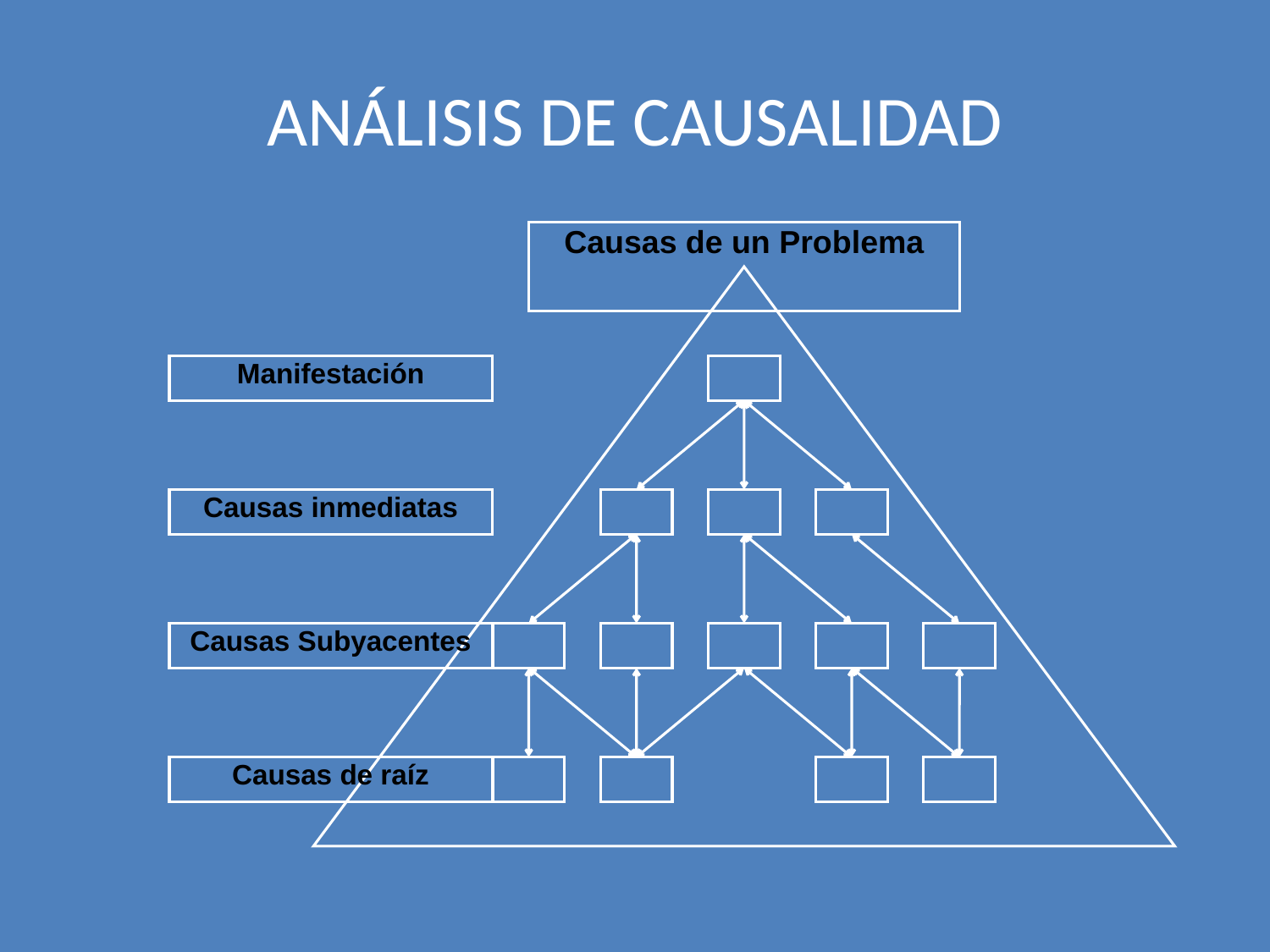

ANÁLISIS DE CAUSALIDAD
Causas de un Problema

Manifestación
Causas inmediatas
Causas Subyacentes
Causas de raíz